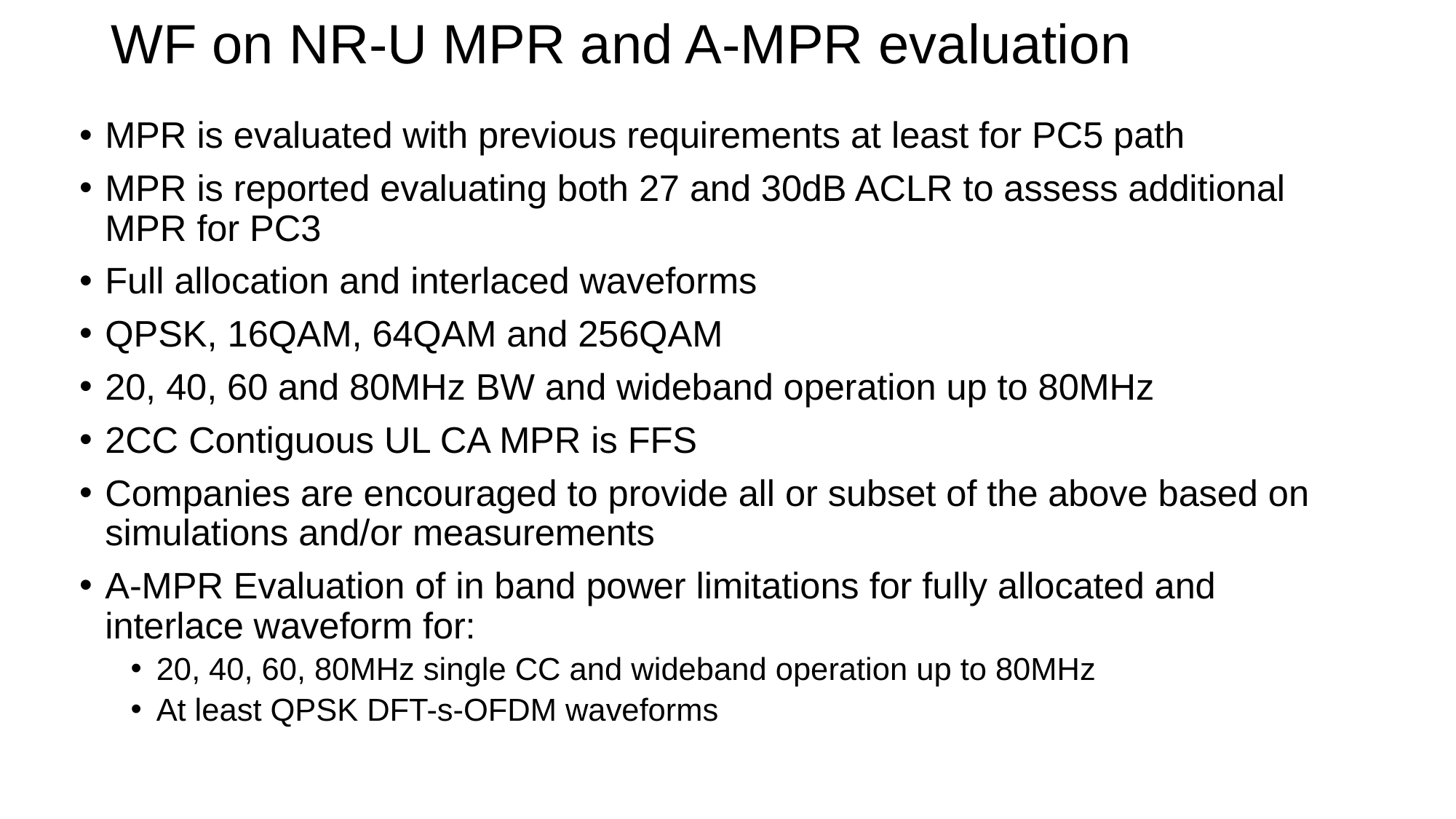

# WF on NR-U MPR and A-MPR evaluation
MPR is evaluated with previous requirements at least for PC5 path
MPR is reported evaluating both 27 and 30dB ACLR to assess additional MPR for PC3
Full allocation and interlaced waveforms
QPSK, 16QAM, 64QAM and 256QAM
20, 40, 60 and 80MHz BW and wideband operation up to 80MHz
2CC Contiguous UL CA MPR is FFS
Companies are encouraged to provide all or subset of the above based on simulations and/or measurements
A-MPR Evaluation of in band power limitations for fully allocated and interlace waveform for:
20, 40, 60, 80MHz single CC and wideband operation up to 80MHz
At least QPSK DFT-s-OFDM waveforms